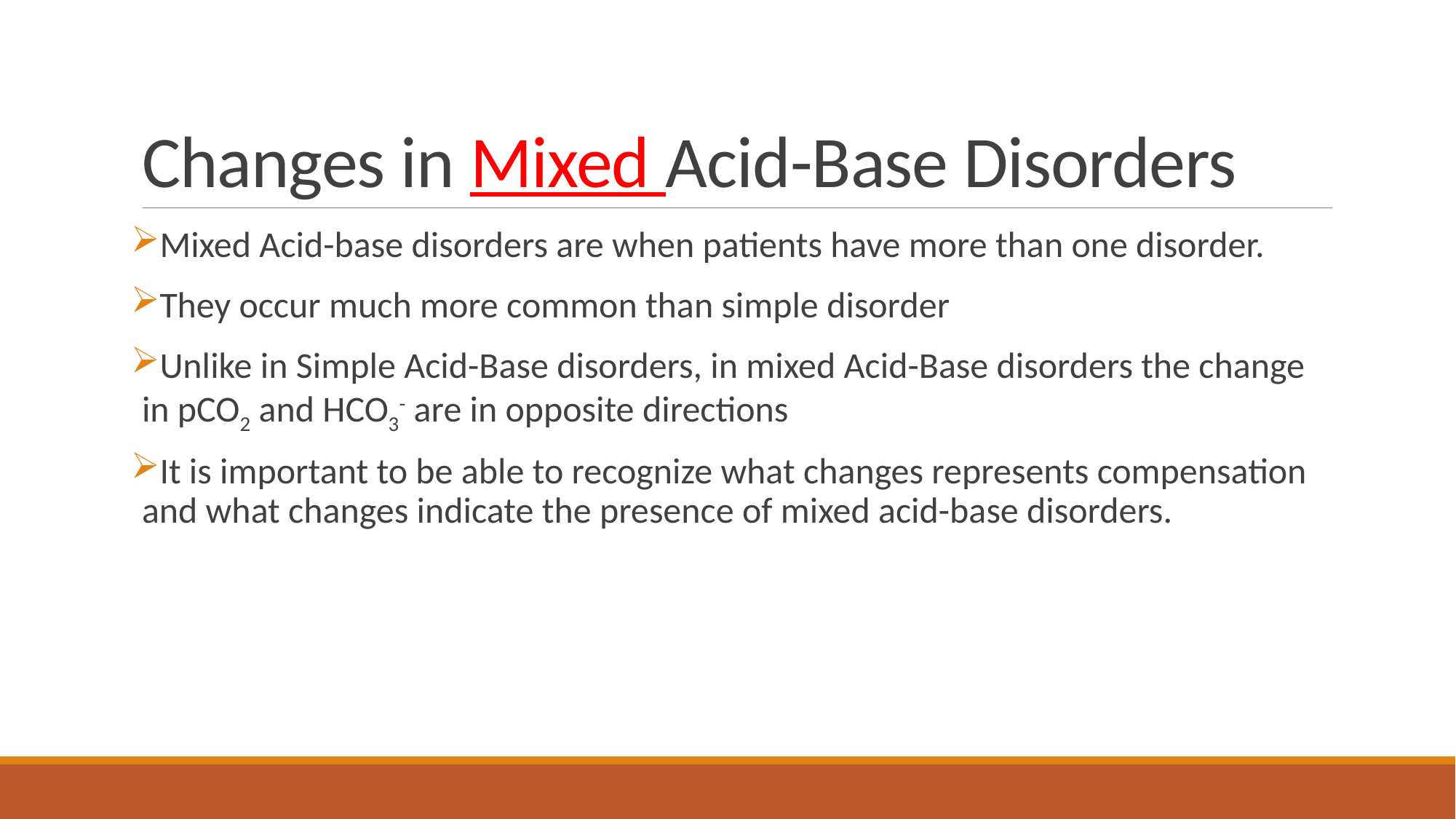

# Changes in Mixed Acid-Base Disorders
Mixed Acid-base disorders are when patients have more than one disorder.
They occur much more common than simple disorder
Unlike in Simple Acid-Base disorders, in mixed Acid-Base disorders the change in pCO2 and HCO3- are in opposite directions
It is important to be able to recognize what changes represents compensation and what changes indicate the presence of mixed acid-base disorders.